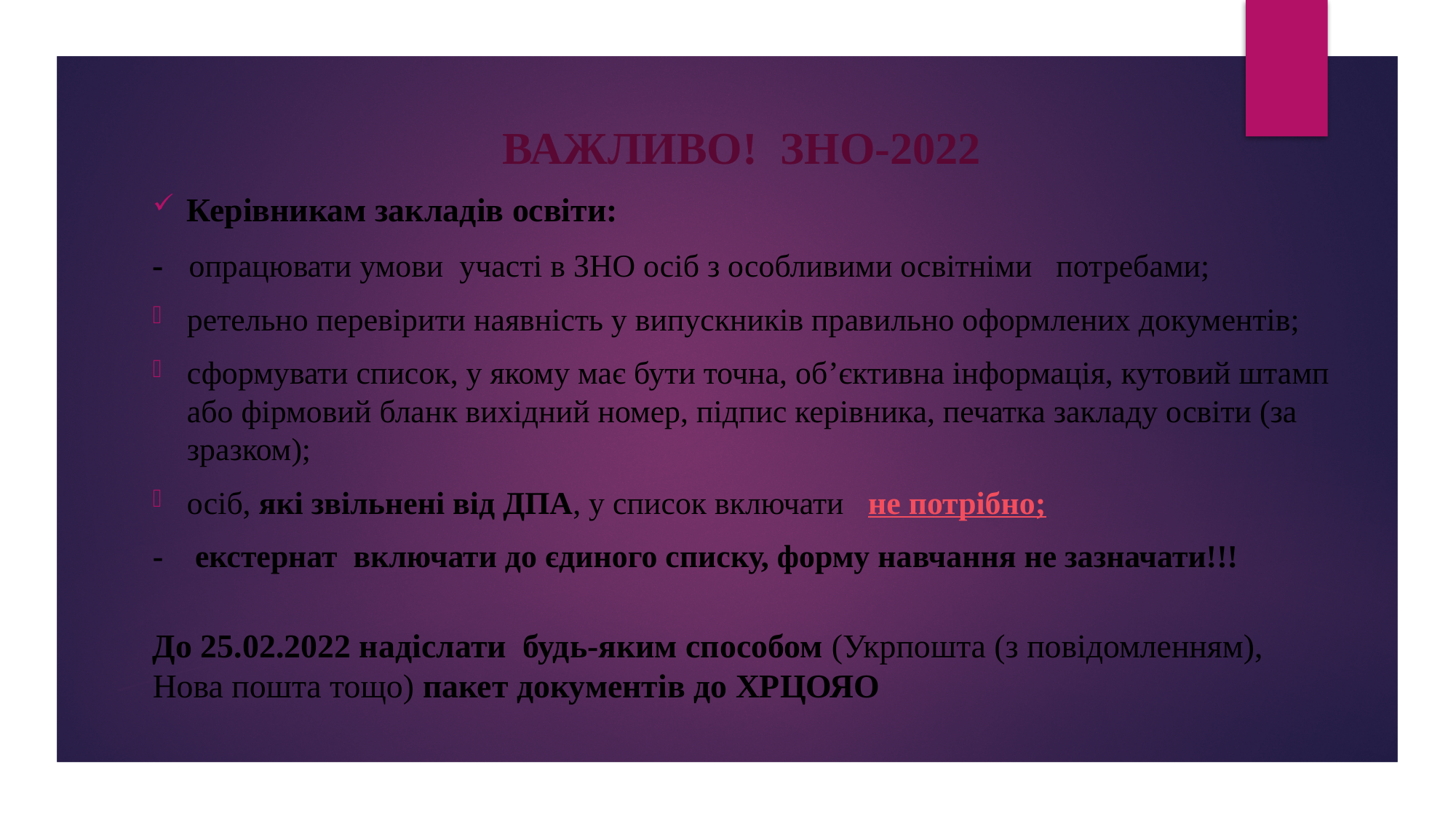

#
Важливо!  ЗНО-2022
Керівникам закладів освіти:
-   опрацювати умови  участі в ЗНО осіб з особливими освітніми   потребами;
ретельно перевірити наявність у випускників правильно оформлених документів;
сформувати список, у якому має бути точна, об’єктивна інформація, кутовий штамп або фірмовий бланк вихідний номер, підпис керівника, печатка закладу освіти (за зразком);
осіб, які звільнені від ДПА, у список включати   не потрібно;
-    екстернат  включати до єдиного списку, форму навчання не зазначати!!!

До 25.02.2022 надіслати  будь-яким способом (Укрпошта (з повідомленням),    Нова пошта тощо) пакет документів до ХРЦОЯО